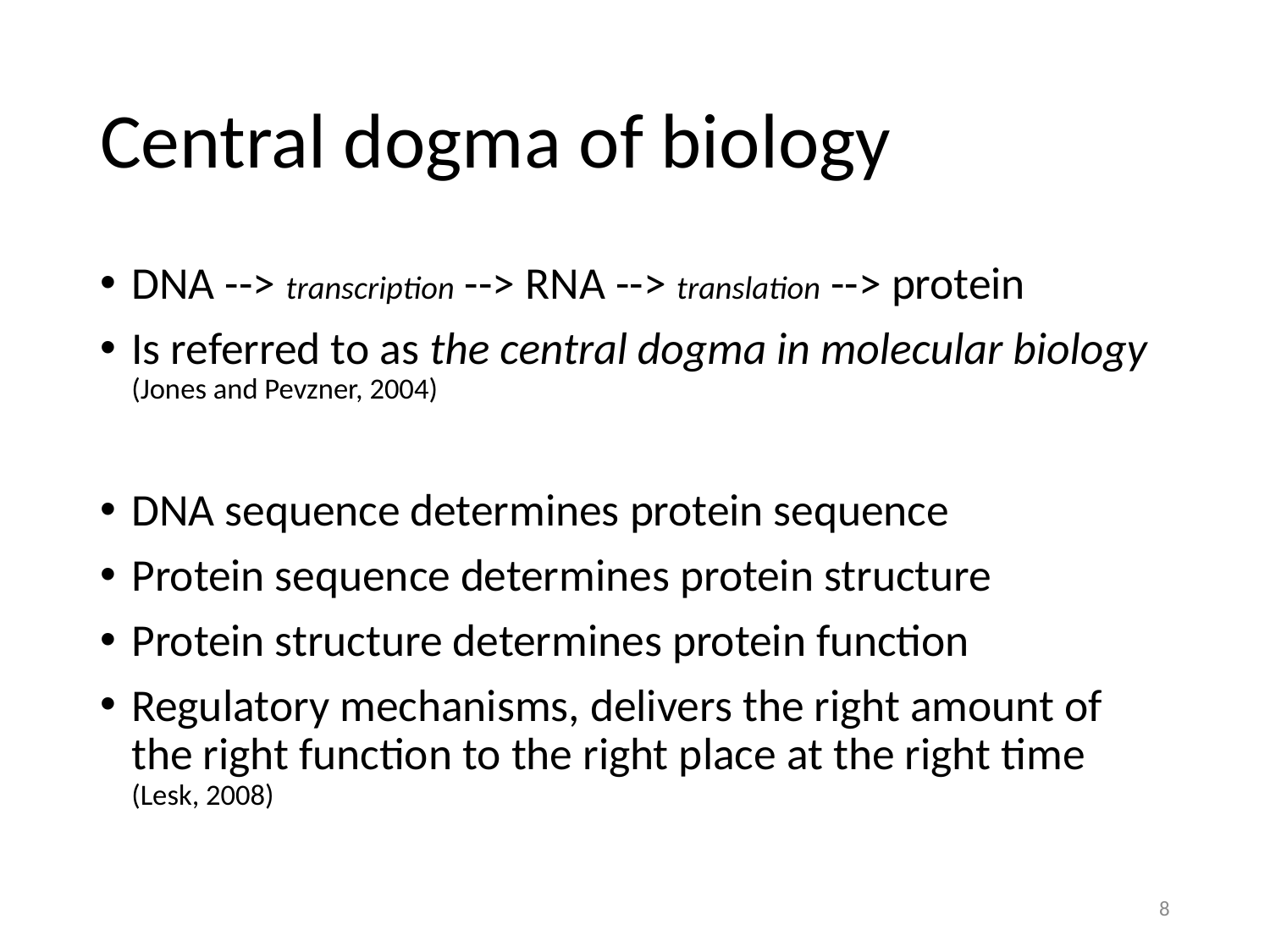

# Central dogma of biology
DNA --> transcription --> RNA --> translation --> protein
Is referred to as the central dogma in molecular biology
(Jones and Pevzner, 2004)

DNA sequence determines protein sequence
Protein sequence determines protein structure
Protein structure determines protein function
Regulatory mechanisms, delivers the right amount of the right function to the right place at the right time
(Lesk, 2008)
8